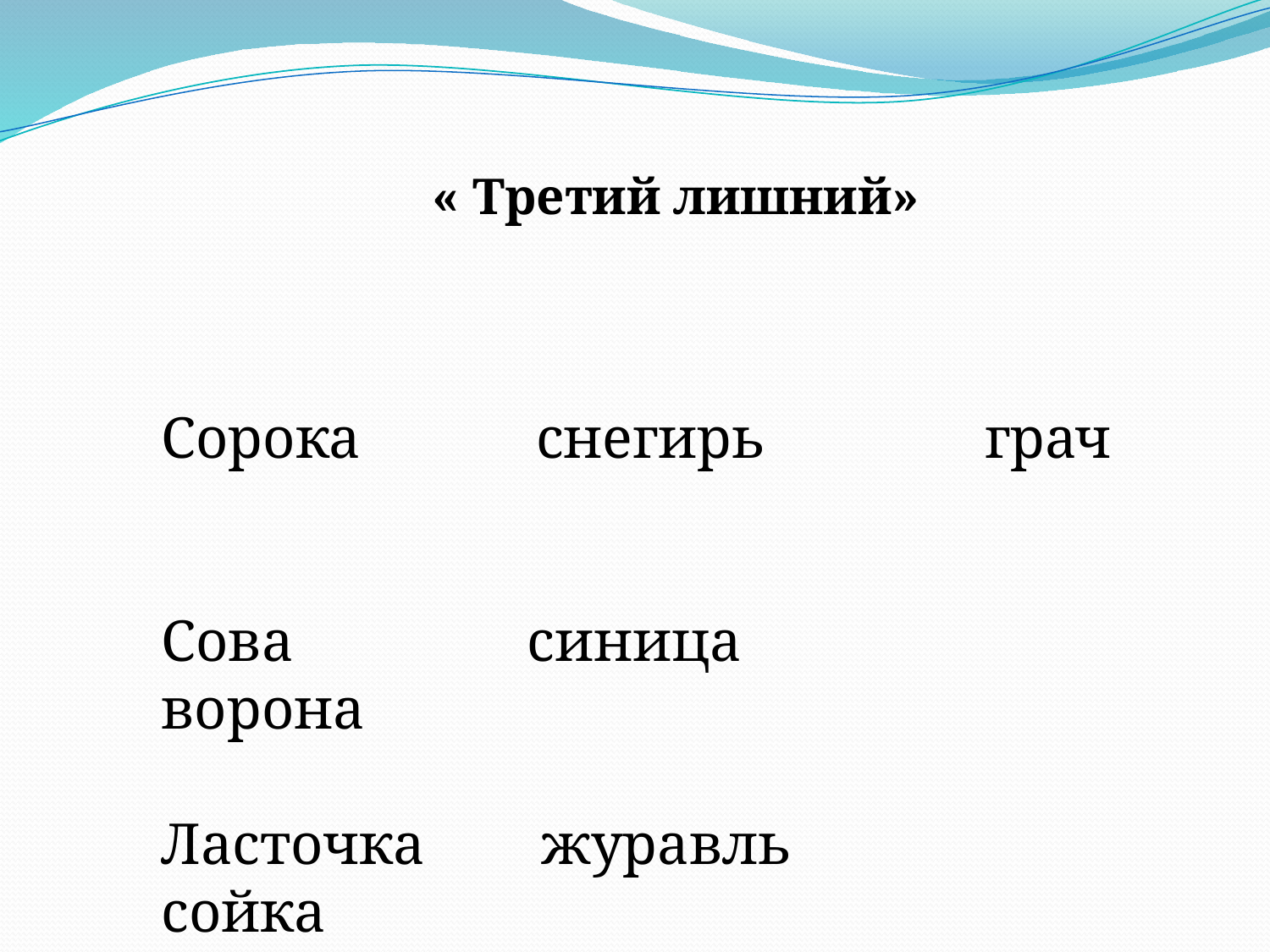

« Третий лишний»

Сорока            снегирь               грач

Сова                синица             ворона

Ласточка        журавль              сойка